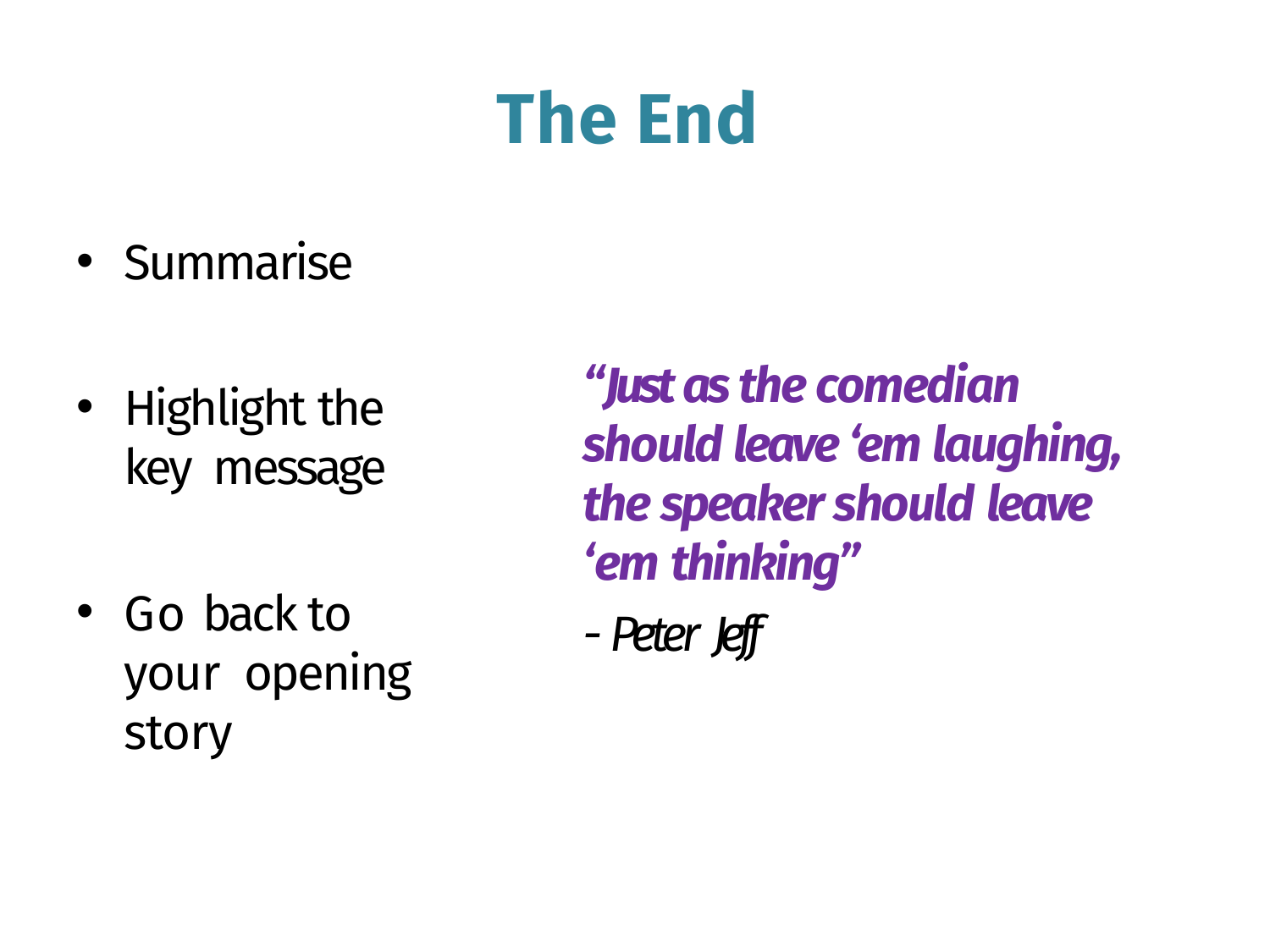

# The End
Summarise

Highlight the key  message

Go back to your  opening story
“Just as the comedian  should leave ‘em laughing,  the speaker should leave
‘em thinking”
- Peter Jeff